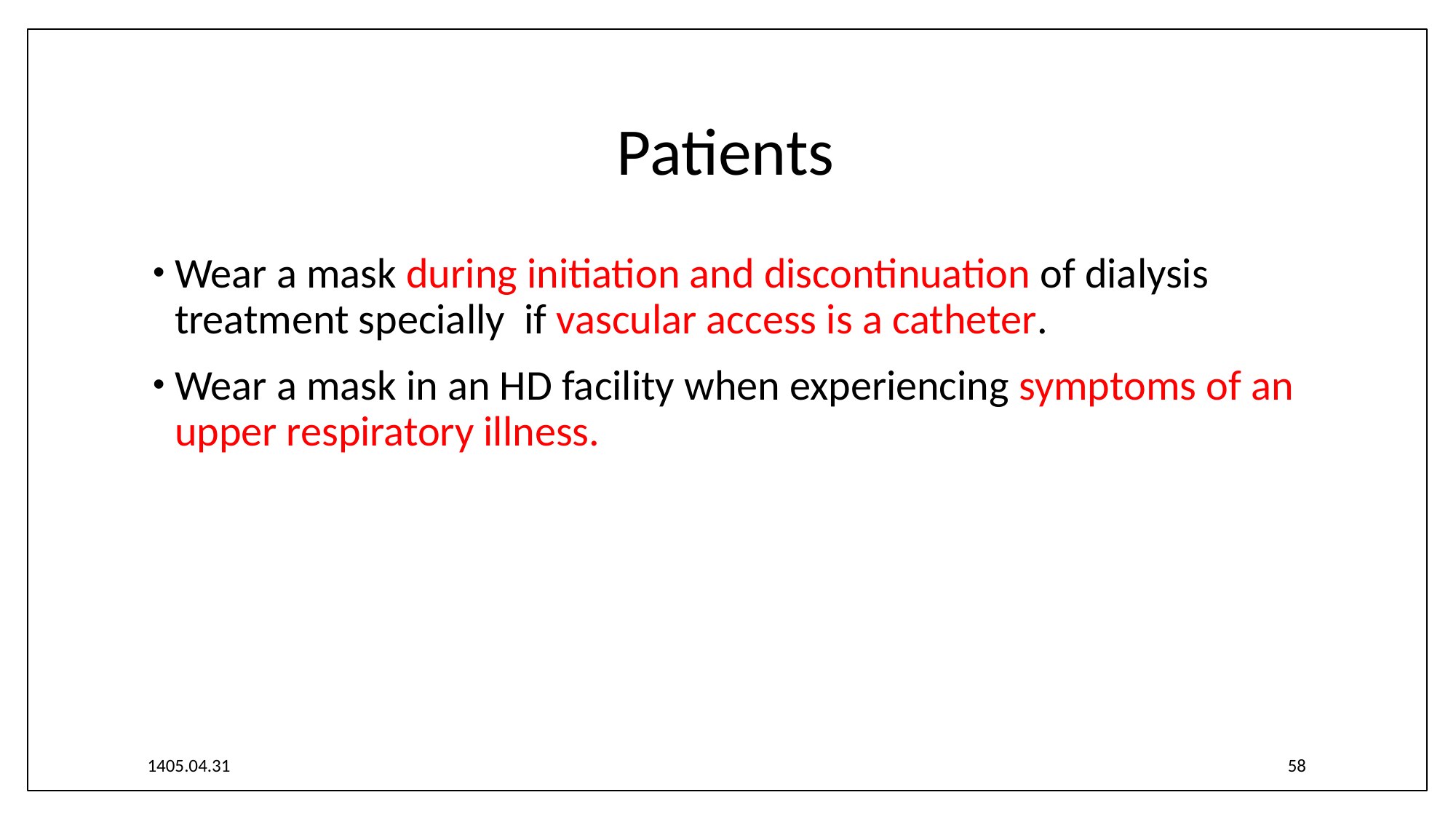

# Patients
Wear a mask during initiation and discontinuation of dialysis treatment specially  if vascular access is a catheter.
Wear a mask in an HD facility when experiencing symptoms of an upper respiratory illness.
1405.04.31
58